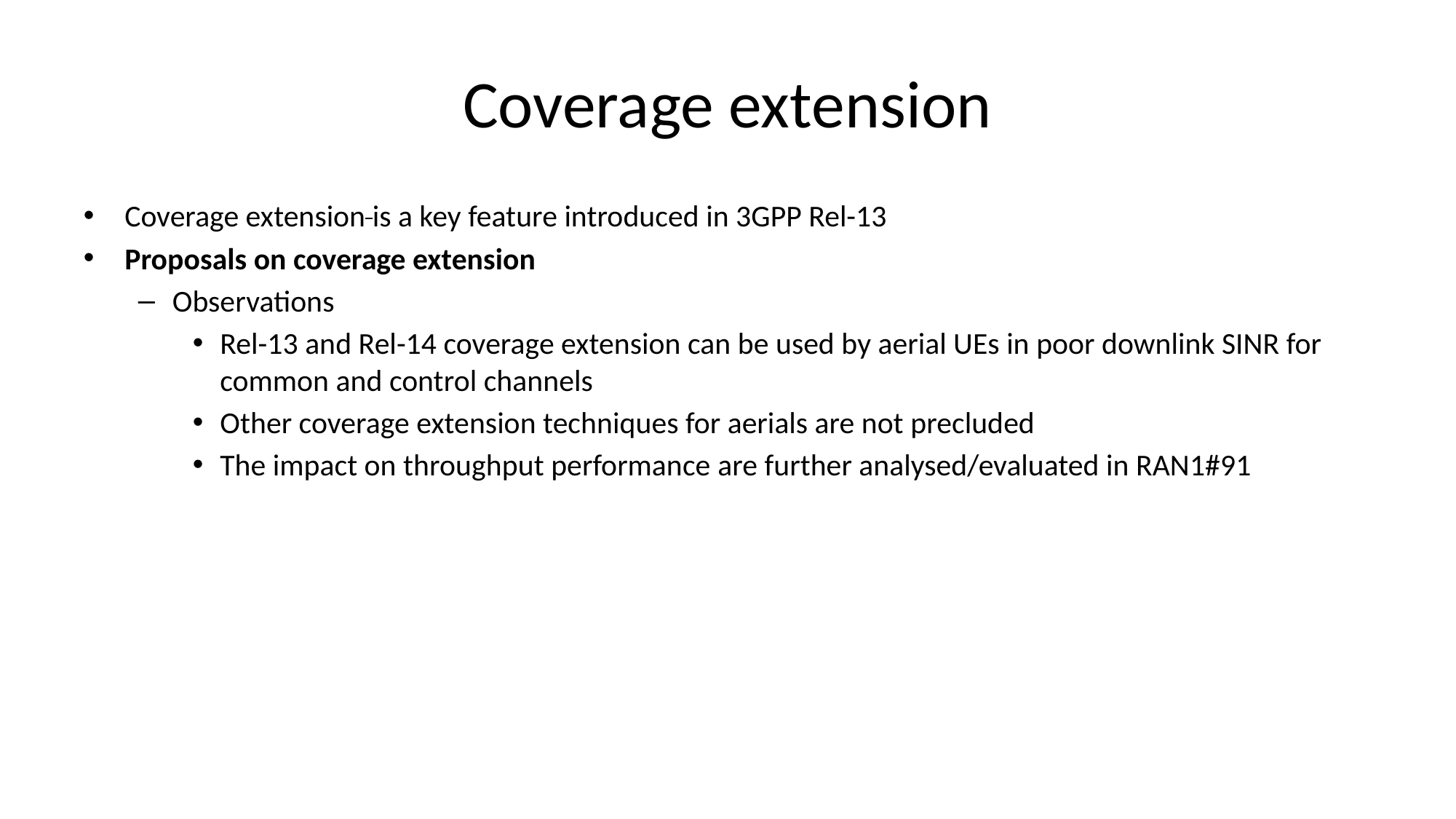

# Coverage extension
Coverage extension is a key feature introduced in 3GPP Rel-13
Proposals on coverage extension
Observations
Rel-13 and Rel-14 coverage extension can be used by aerial UEs in poor downlink SINR for common and control channels
Other coverage extension techniques for aerials are not precluded
The impact on throughput performance are further analysed/evaluated in RAN1#91